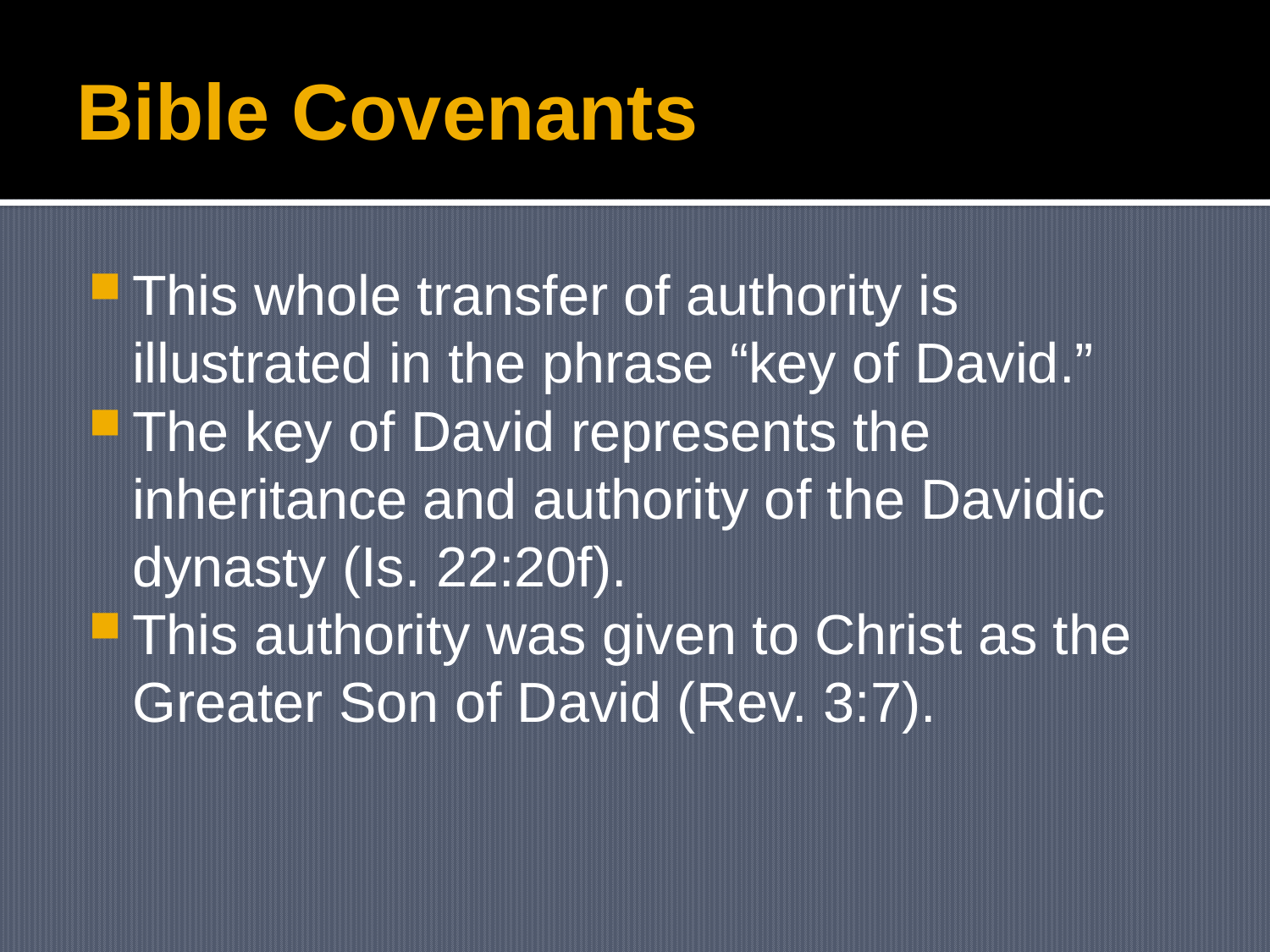

# Bible Covenants
This whole transfer of authority is illustrated in the phrase “key of David.”
The key of David represents the inheritance and authority of the Davidic dynasty (Is. 22:20f).
This authority was given to Christ as the Greater Son of David (Rev. 3:7).